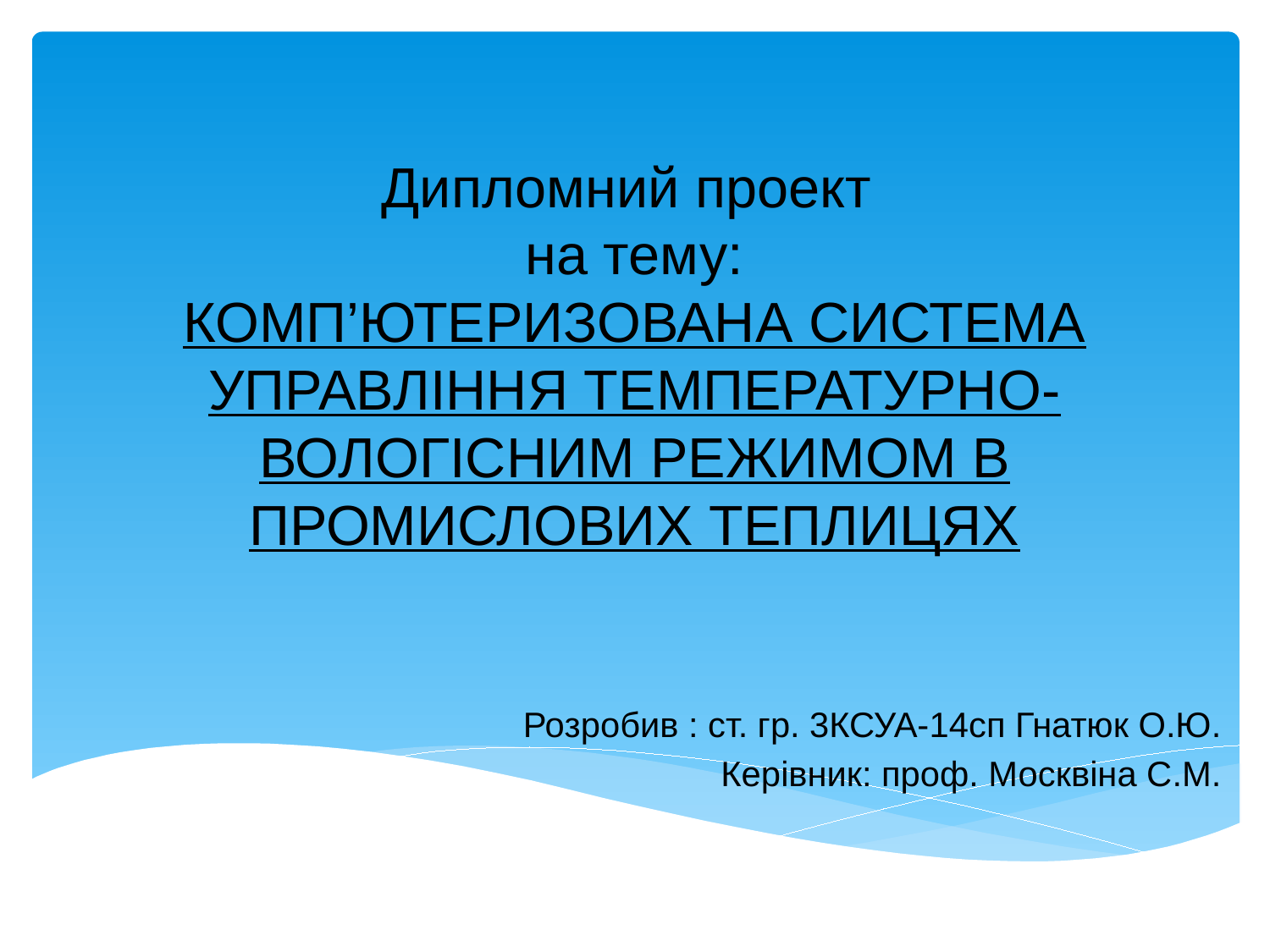

# Дипломний проект на тему: КОМП’ЮТЕРИЗОВАНА СИСТЕМА УПРАВЛІННЯ ТЕМПЕРАТУРНО-ВОЛОГІСНИМ РЕЖИМОМ В ПРОМИСЛОВИХ ТЕПЛИЦЯХ

Розробив : ст. гр. 3КСУА-14сп Гнатюк О.Ю.
Керівник: проф. Москвіна С.М.